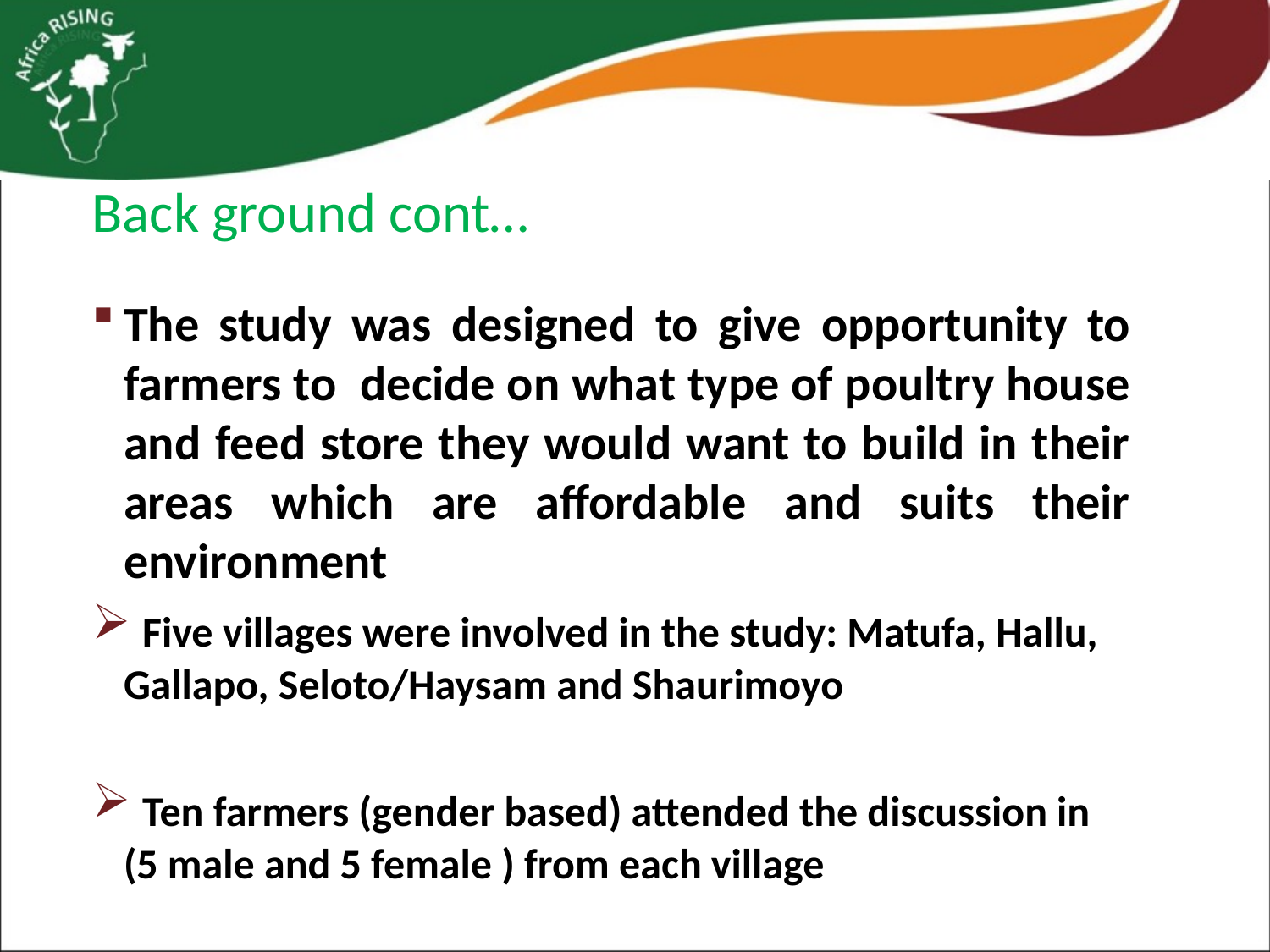

Back ground cont…
The study was designed to give opportunity to farmers to  decide on what type of poultry house and feed store they would want to build in their areas which are affordable and suits their environment
 Five villages were involved in the study: Matufa, Hallu, Gallapo, Seloto/Haysam and Shaurimoyo

 Ten farmers (gender based) attended the discussion in (5 male and 5 female ) from each village